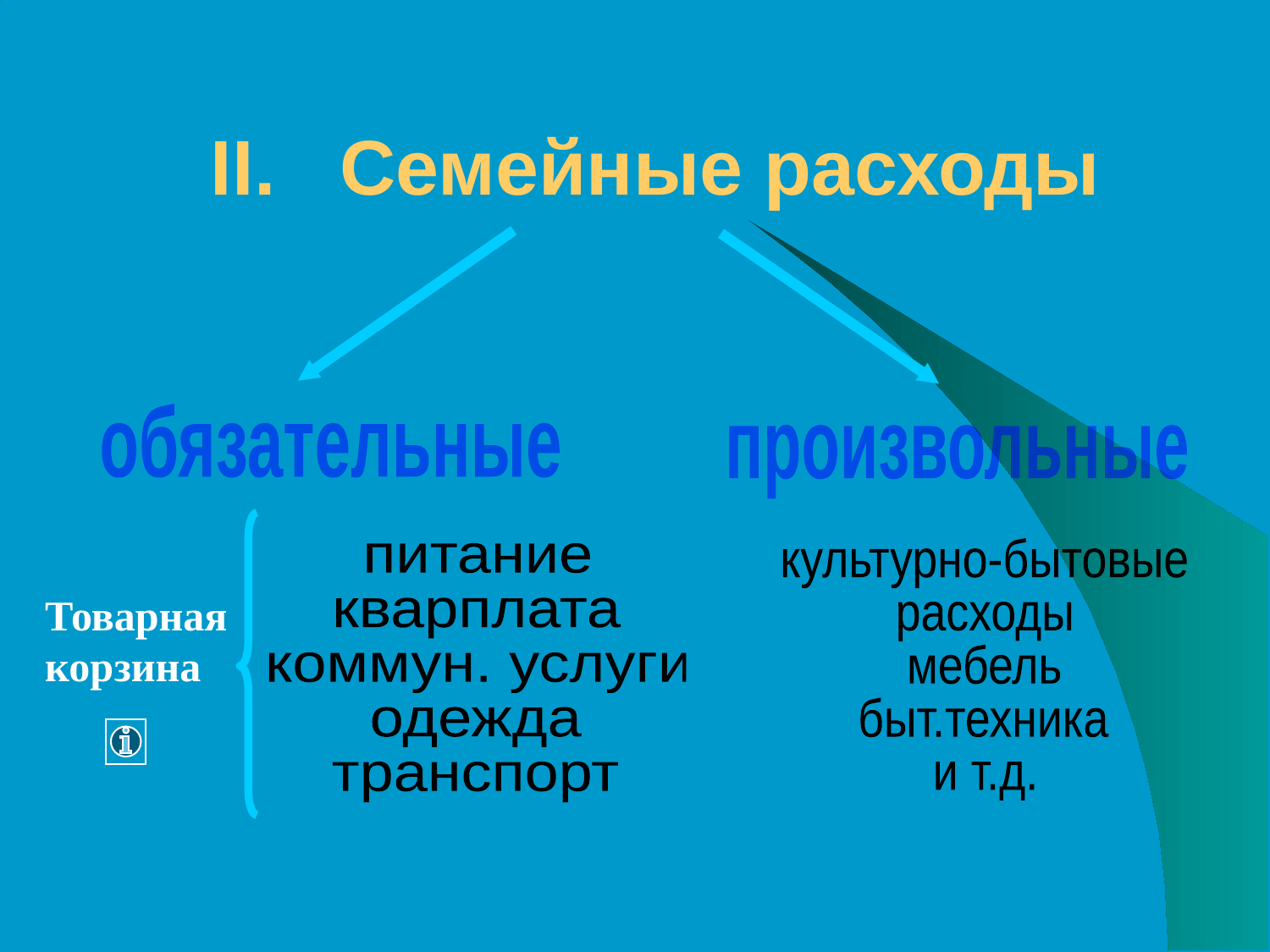

# II.   Семейные расходы

обязательные
произвольные

культурно-бытовые
расходы
мебель
быт.техника
и т.д.
питание
кварплата
коммун. услуги
одежда
транспорт
Товарная корзина